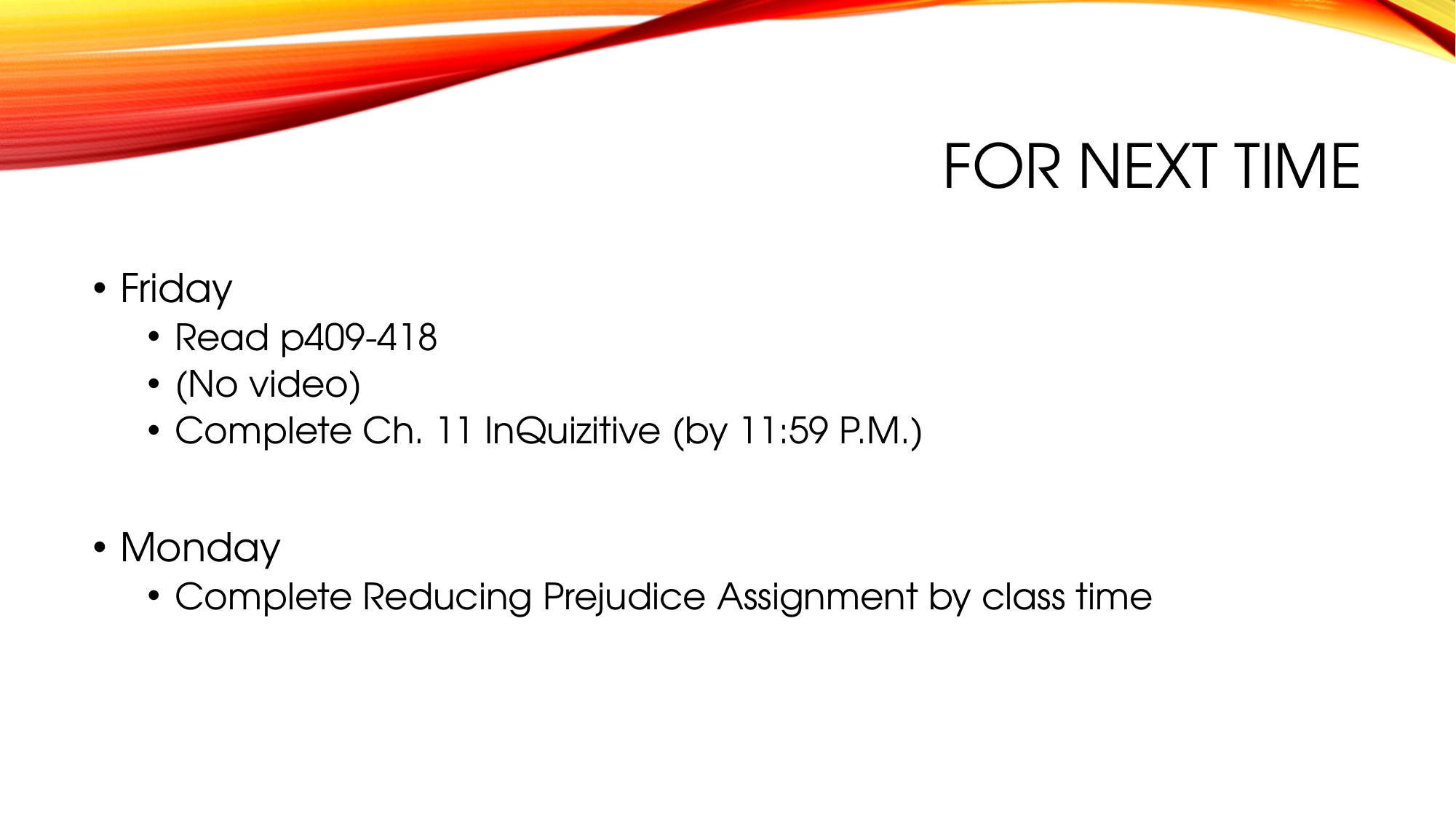

# For Next Time

Friday
Read p409-418
(No video)
Complete Ch. 11 InQuizitive (by 11:59 P.M.)

Monday
Complete Reducing Prejudice Assignment by class time